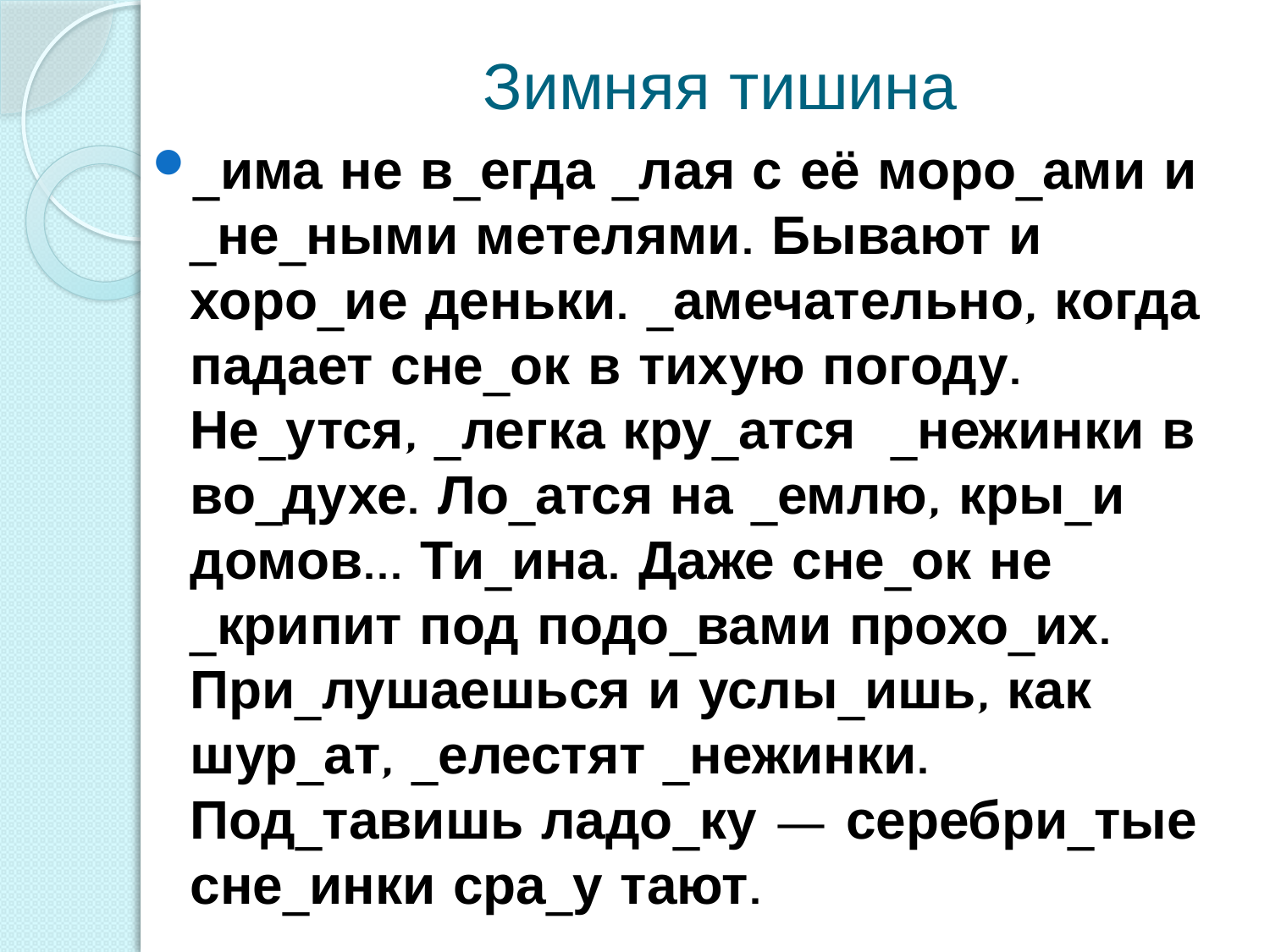

# Зимняя тишина
_има не в_егда _лая с её моро_ами и _не_ными метелями. Бывают и хоро_ие деньки. _амечательно, когда падает сне_ок в тихую погоду. Не_утся, _легка кру_атся  _нежинки в во_духе. Ло_атся на _емлю, кры_и домов... Ти_ина. Даже сне_ок не _крипит под подо_вами прохо_их. При_лушаешься и услы_ишь, как шур_ат, _елестят _нежинки. Под_тавишь ладо_ку — серебри_тые сне_инки сра_у тают.